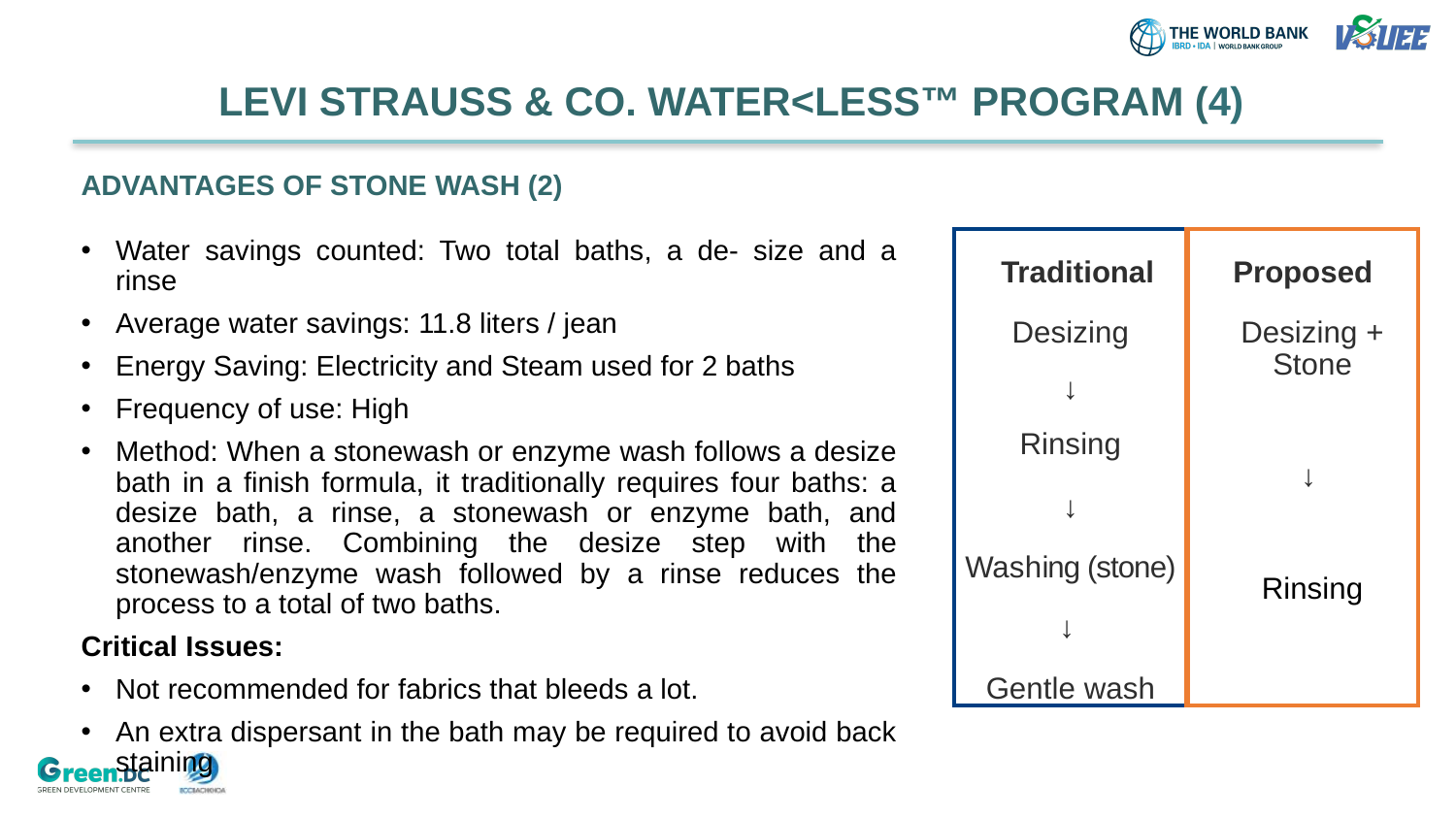

# LEVI STRAUSS & CO. WATER<LESS™ PROGRAM (4)
ADVANTAGES OF STONE WASH (2)
Water savings counted: Two total baths, a de- size and a rinse
Average water savings: 11.8 liters / jean
Energy Saving: Electricity and Steam used for 2 baths
Frequency of use: High
Method: When a stonewash or enzyme wash follows a desize bath in a finish formula, it traditionally requires four baths: a desize bath, a rinse, a stonewash or enzyme bath, and another rinse. Combining the desize step with the stonewash/enzyme wash followed by a rinse reduces the process to a total of two baths.
Critical Issues:
Not recommended for fabrics that bleeds a lot.
An extra dispersant in the bath may be required to avoid back staining
| Traditional | Proposed |
| --- | --- |
| Desizing ↓ Rinsing ↓ Washing (stone) ↓ Gentle wash | Desizing + Stone ↓ Rinsing |